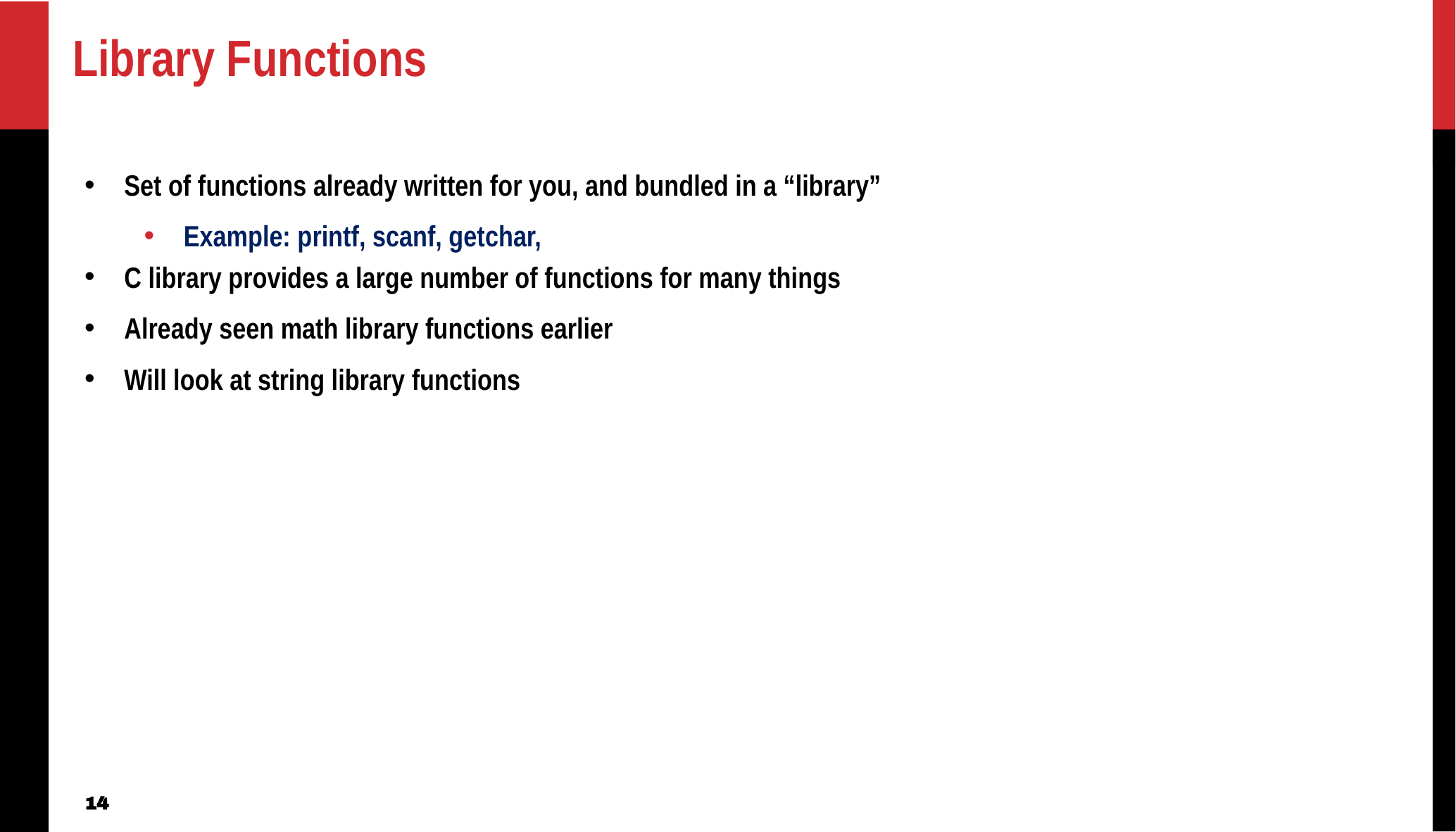

# Library Functions
Set of functions already written for you, and bundled in a “library”
Example: printf, scanf, getchar,
C library provides a large number of functions for many things
Already seen math library functions earlier
Will look at string library functions
14